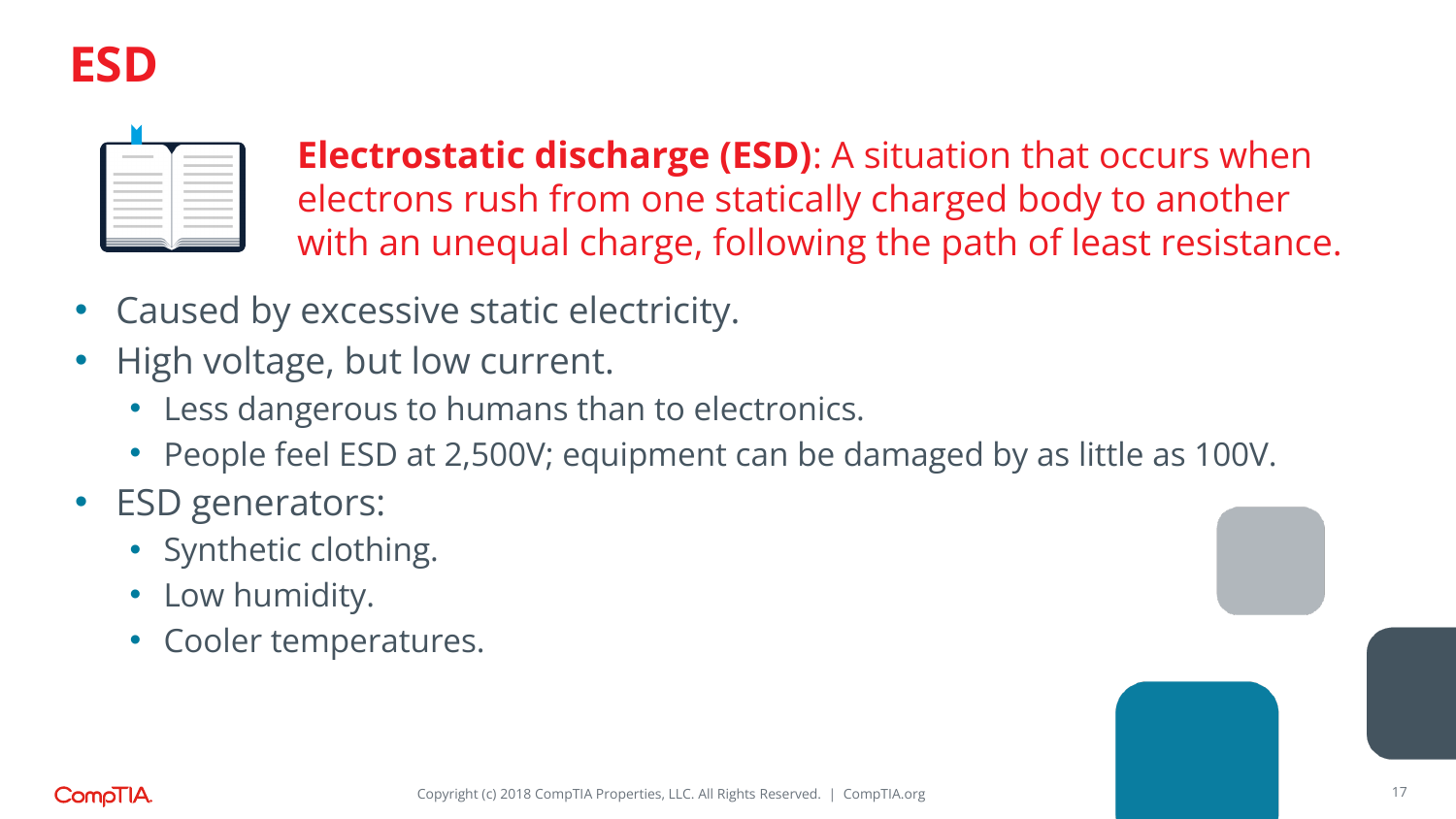

# ESD
Electrostatic discharge (ESD): A situation that occurs when electrons rush from one statically charged body to another with an unequal charge, following the path of least resistance.
Caused by excessive static electricity.
High voltage, but low current.
Less dangerous to humans than to electronics.
People feel ESD at 2,500V; equipment can be damaged by as little as 100V.
ESD generators:
Synthetic clothing.
Low humidity.
Cooler temperatures.
17